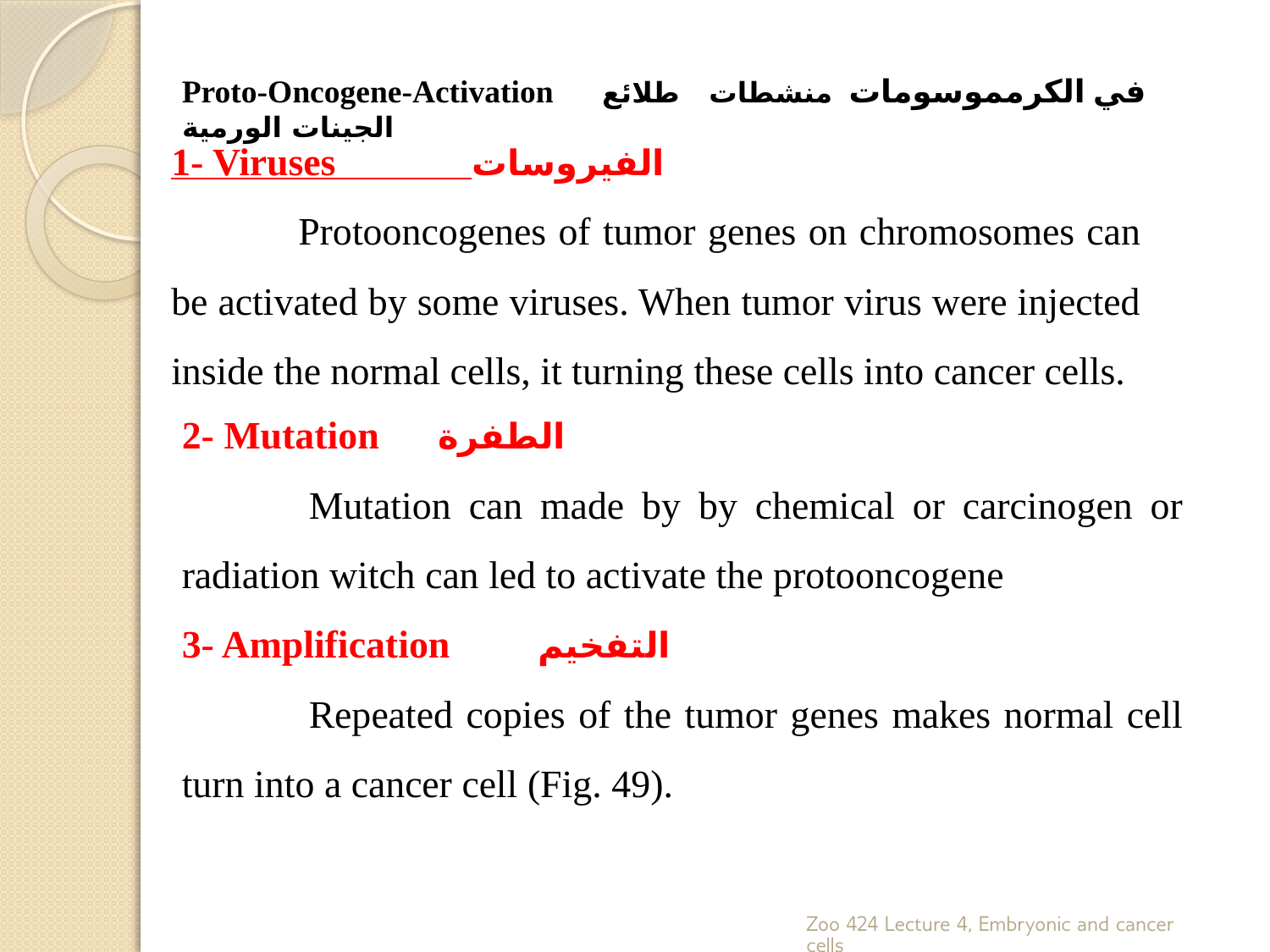

Proto-Oncogene-Activation      في الكرمموسومات  منشطات   طلائع الجينات الورمية
1- Viruses              الفيروسات
	Protooncogenes of tumor genes on chromosomes can be activated by some viruses. When tumor virus were injected inside the normal cells, it turning these cells into cancer cells.
2- Mutation      الطفرة
	Mutation can made by by chemical or carcinogen or radiation witch can led to activate the protooncogene
3- Amplification         التفخيم
	Repeated copies of the tumor genes makes normal cell turn into a cancer cell (Fig. 49).
Zoo 424 Lecture 4, Embryonic and cancer cells